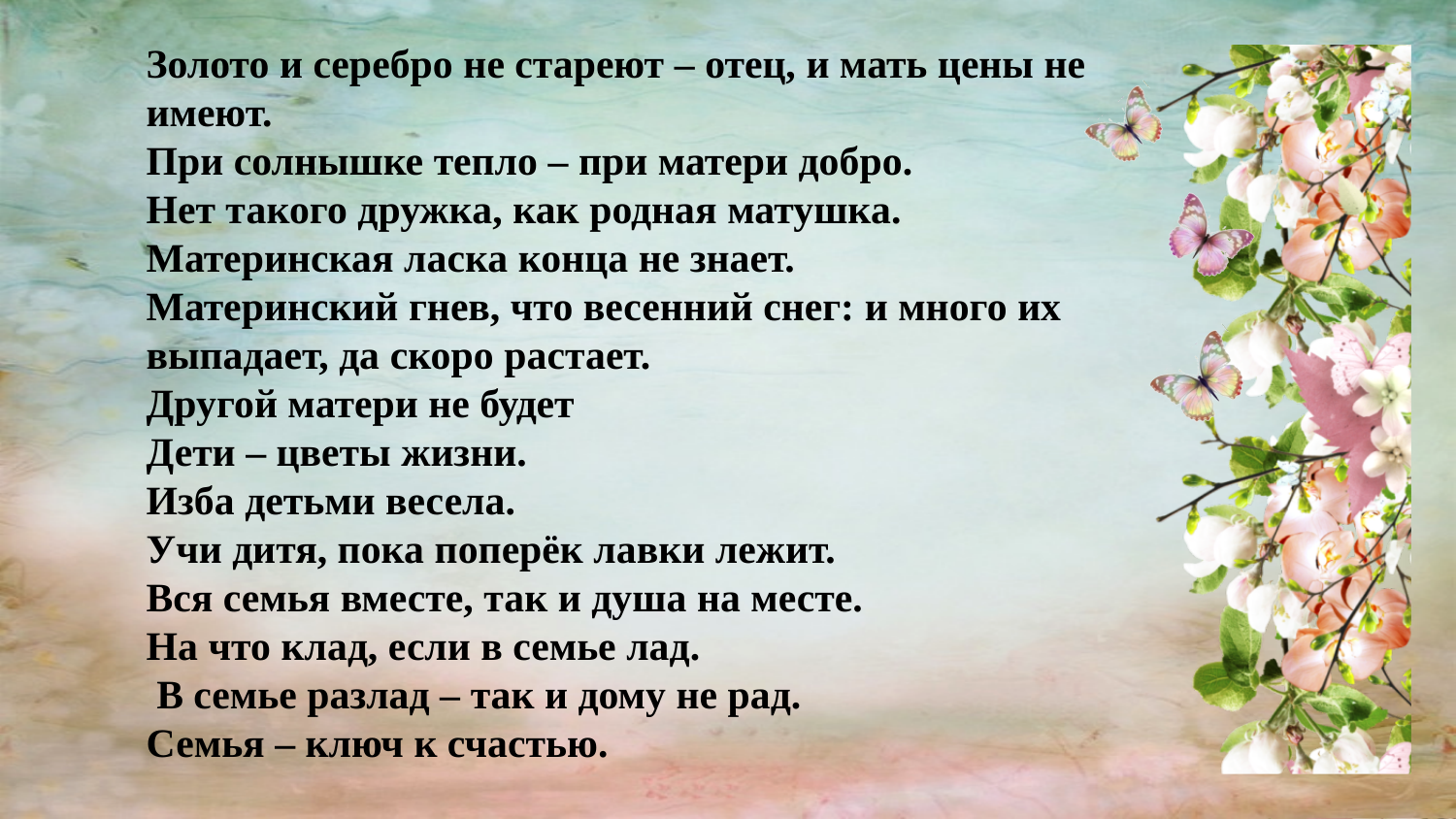

Золото и серебро не стареют – отец, и мать цены не имеют.
При солнышке тепло – при матери добро.
Нет такого дружка, как родная матушка.
Материнская ласка конца не знает.
Материнский гнев, что весенний снег: и много их выпадает, да скоро растает.
Другой матери не будет
Дети – цветы жизни.
Изба детьми весела.
Учи дитя, пока поперёк лавки лежит.
Вся семья вместе, так и душа на месте.
На что клад, если в семье лад.
 В семье разлад – так и дому не рад.
Семья – ключ к счастью.